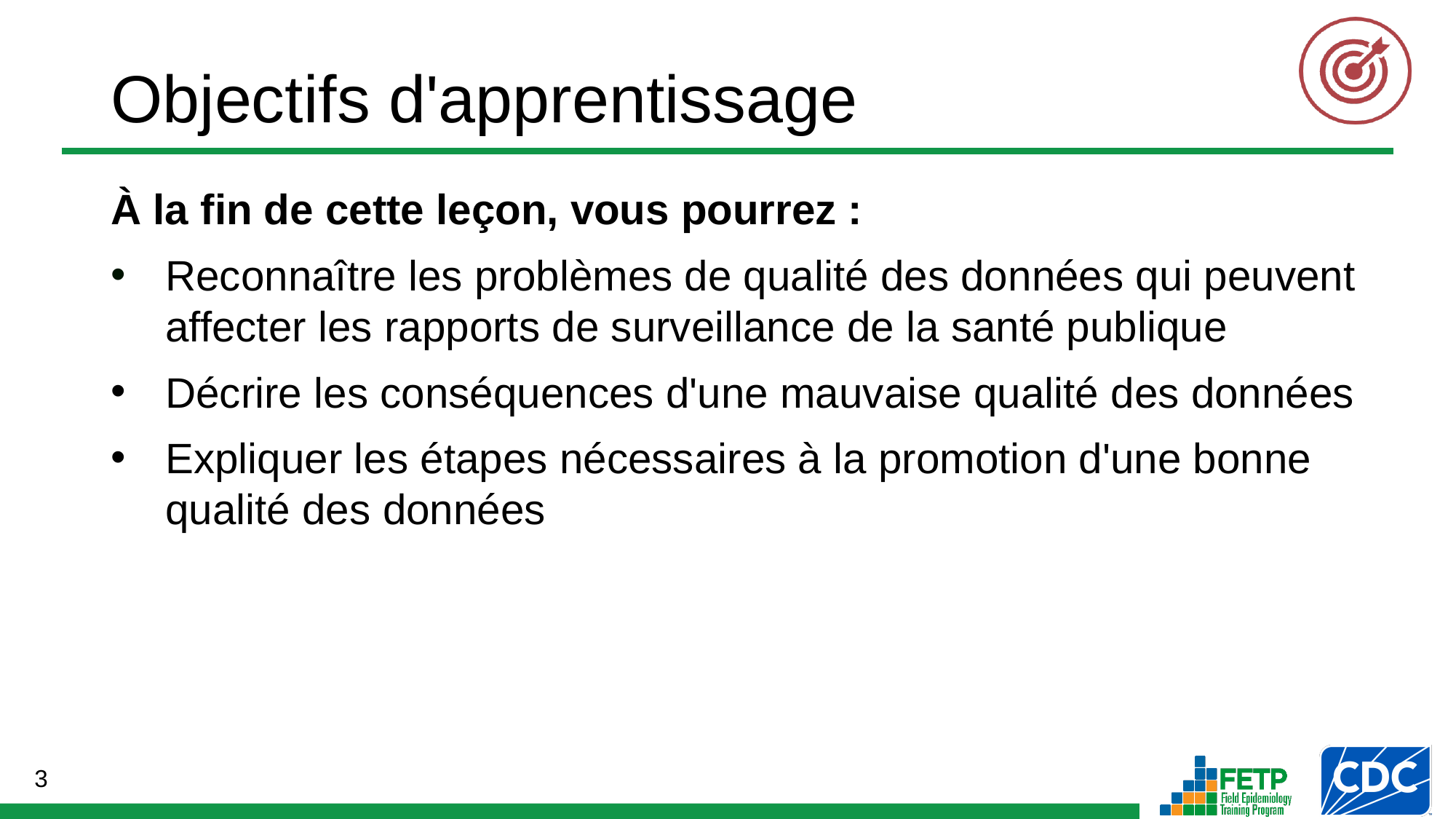

À la fin de cette leçon, vous pourrez :
Reconnaître les problèmes de qualité des données qui peuvent affecter les rapports de surveillance de la santé publique
Décrire les conséquences d'une mauvaise qualité des données
Expliquer les étapes nécessaires à la promotion d'une bonne qualité des données